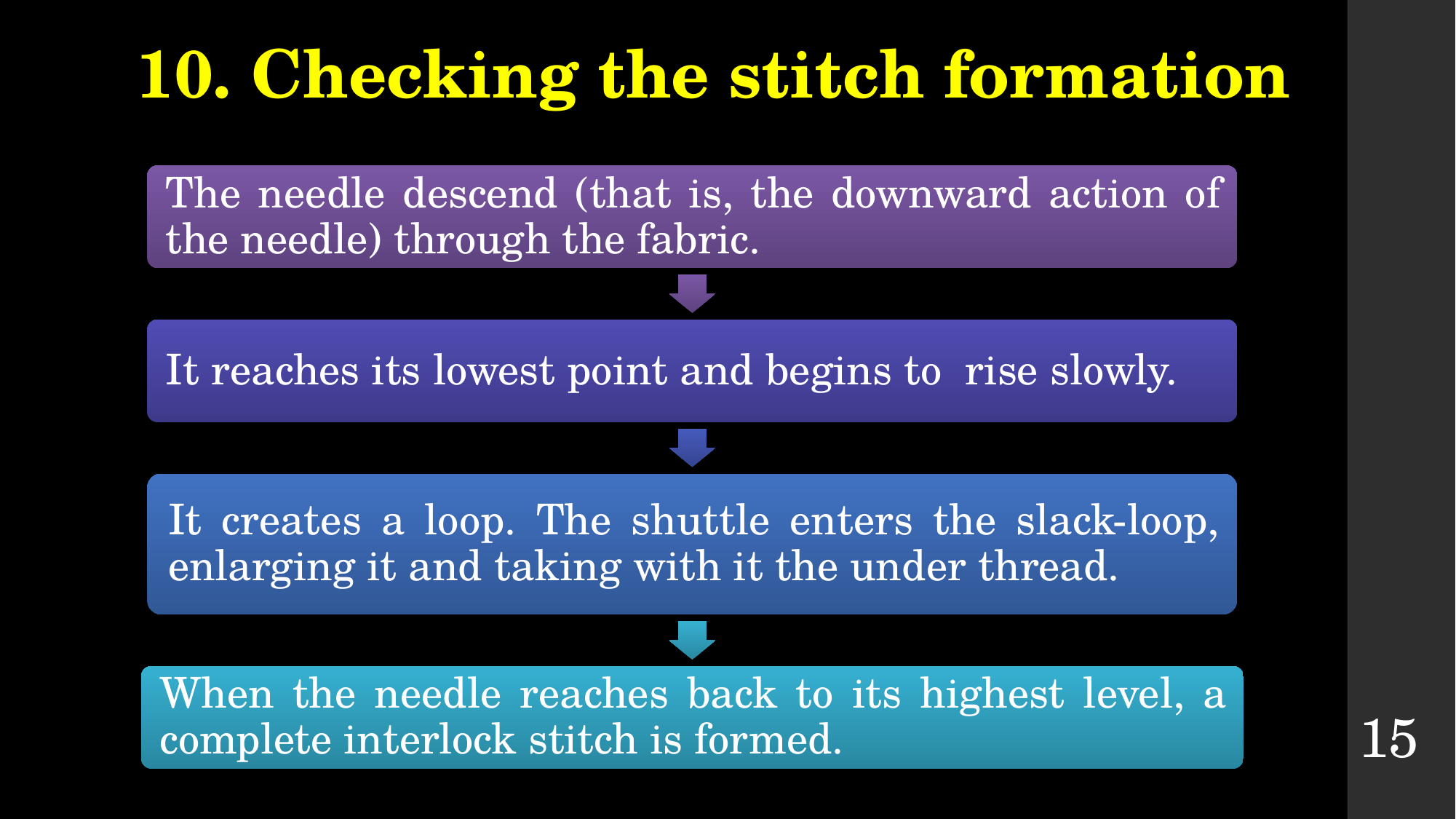

# 10. Checking the stitch formation
The needle descend (that is, the downward action of the needle) through the fabric.

It reaches its lowest point and begins to  rise slowly.

It creates a loop. The shuttle enters the slack-loop, enlarging it and taking with it the under thread.

When the needle reaches back to its highest level, a complete interlock stitch is formed.
15